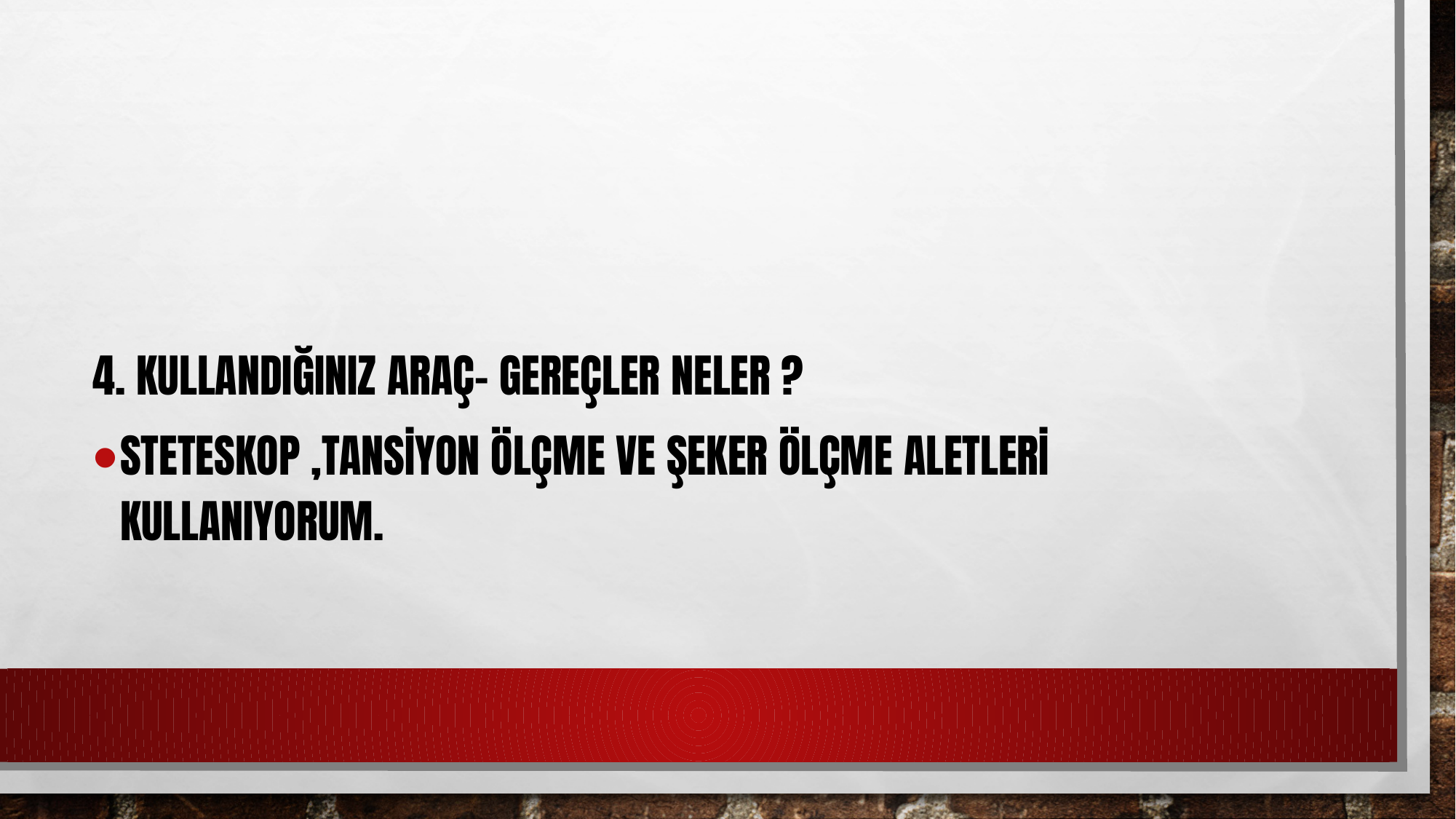

4. KULLANDIĞINIZ ARAÇ- GEREÇLER NELER ?
STETESKOP ,TANSİYON ÖLÇME VE ŞEKER ÖLÇME ALETLERİ KULLANIYORUM.